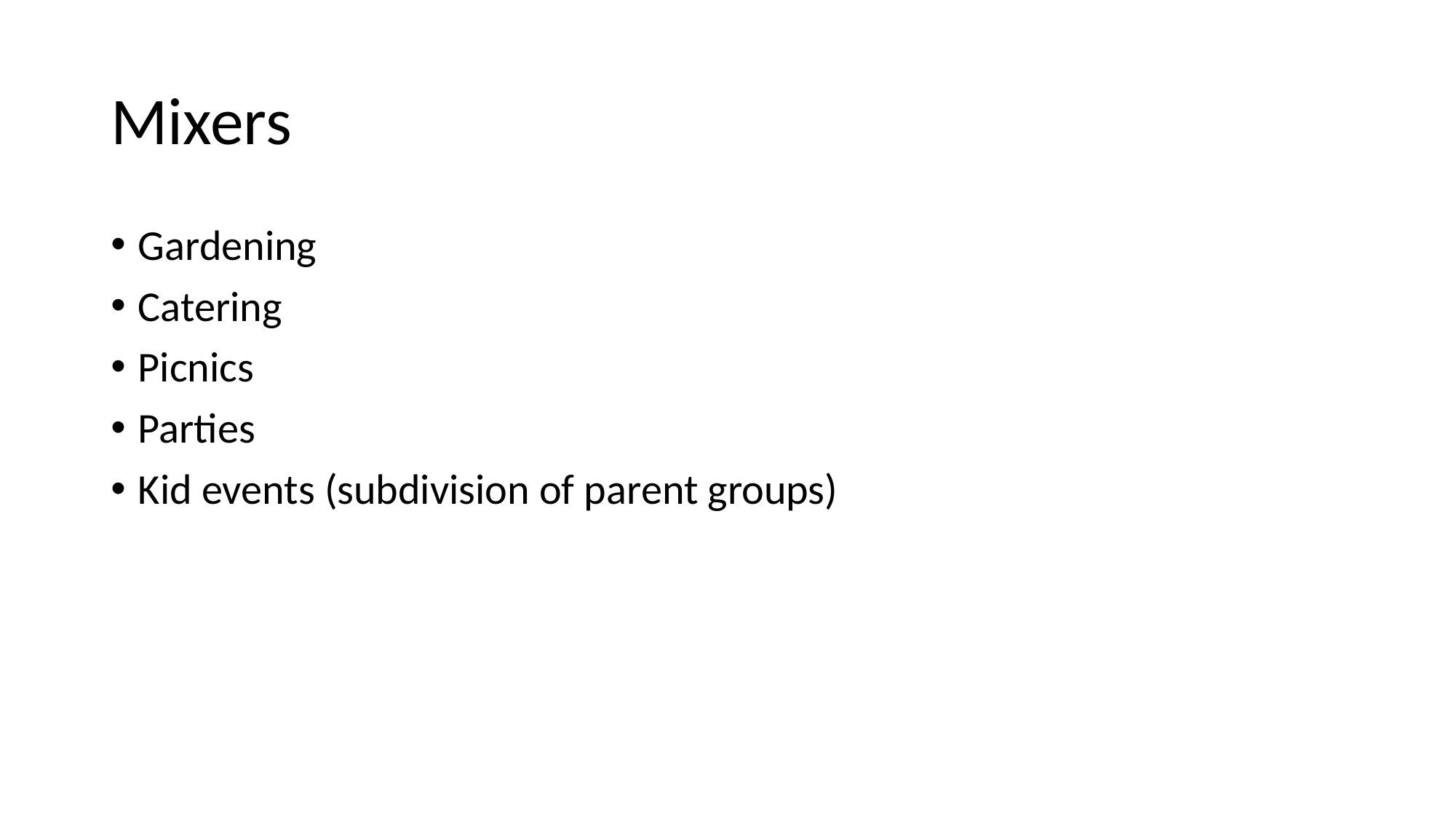

# Mixers
Gardening
Catering
Picnics
Parties
Kid events (subdivision of parent groups)